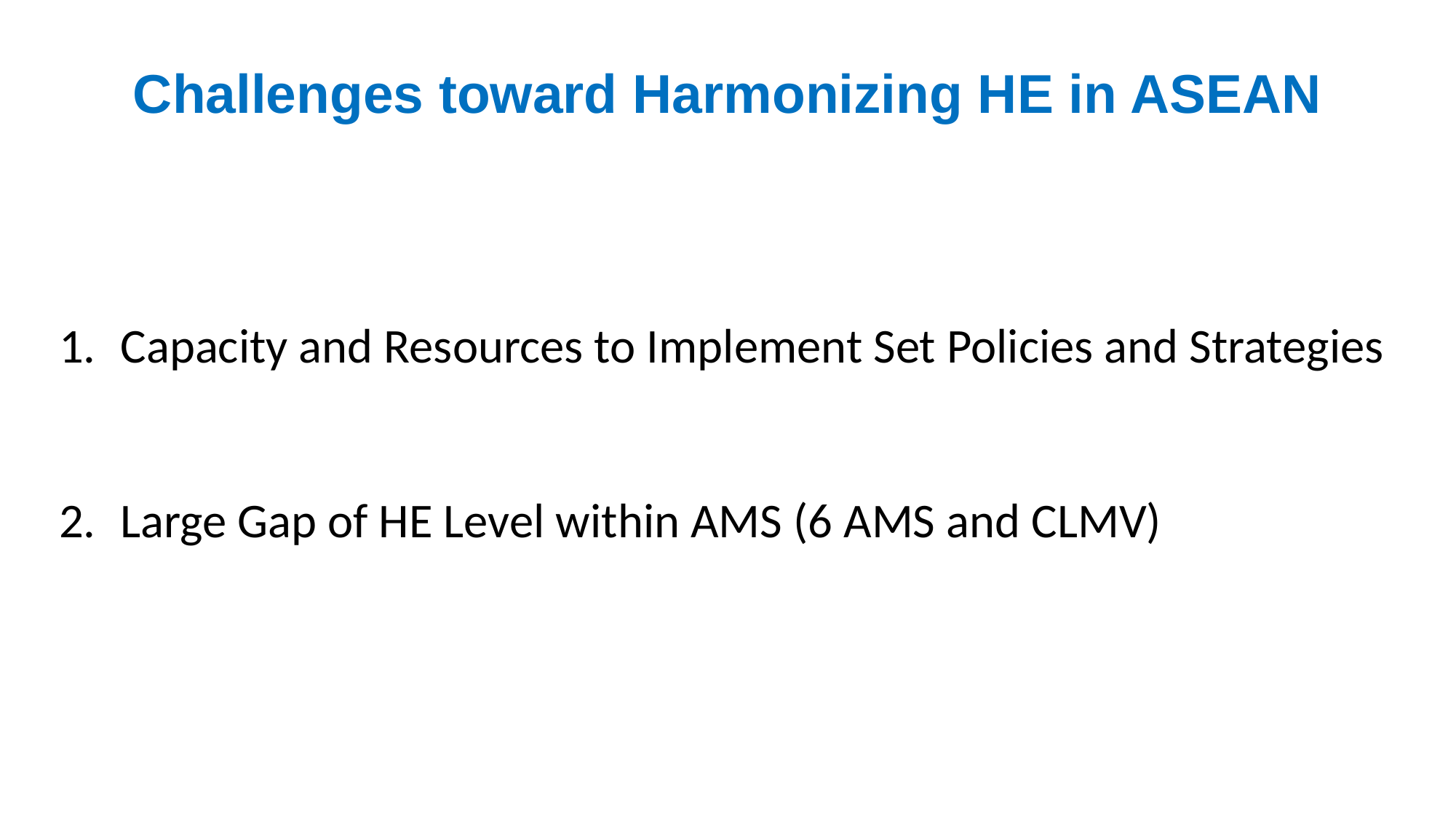

# Challenges toward Harmonizing HE in ASEAN
Capacity and Resources to Implement Set Policies and Strategies

Large Gap of HE Level within AMS (6 AMS and CLMV)